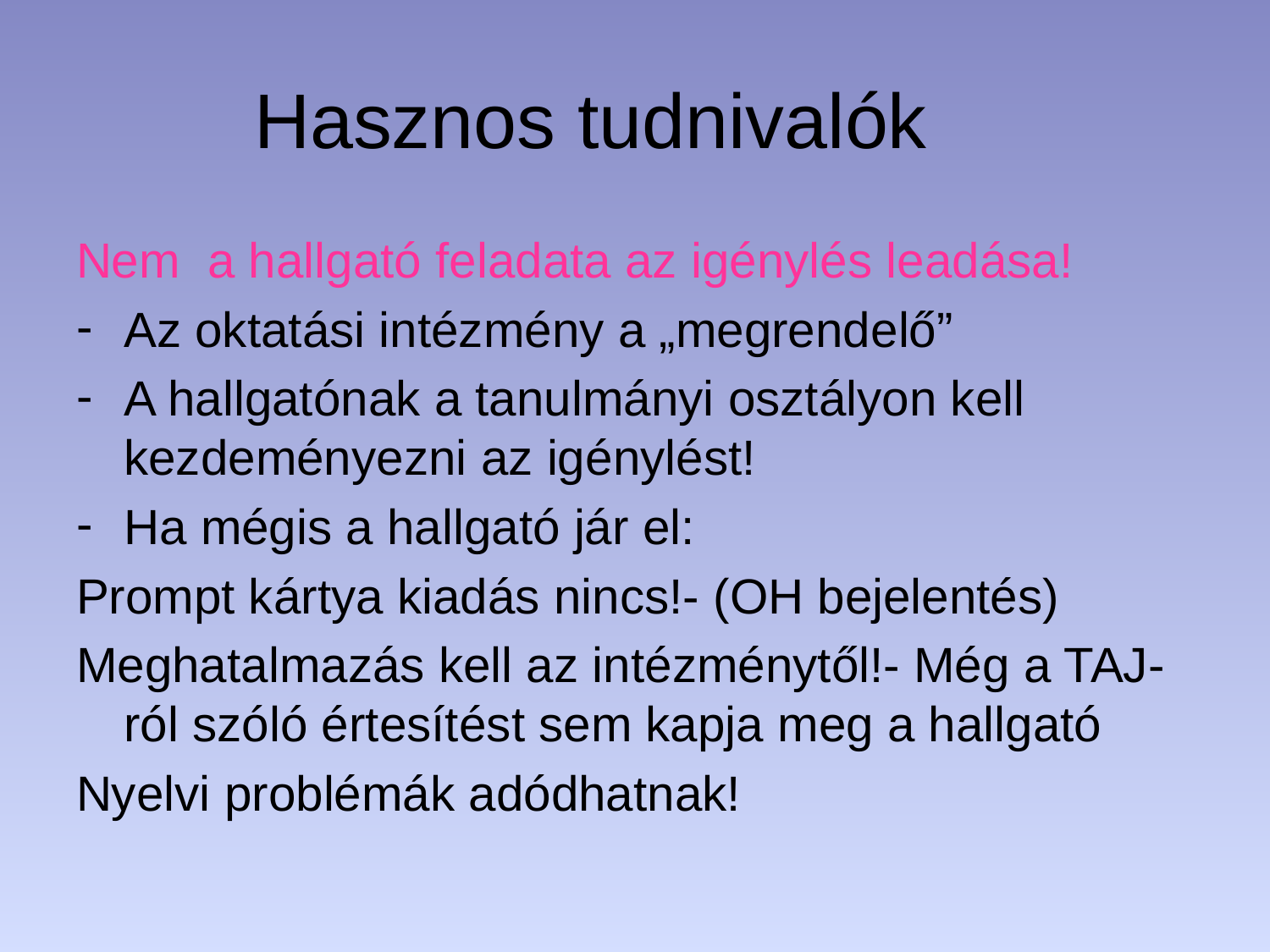

# Hasznos tudnivalók
Nem  a hallgató feladata az igénylés leadása!
Az oktatási intézmény a „megrendelő”
A hallgatónak a tanulmányi osztályon kell kezdeményezni az igénylést!
Ha mégis a hallgató jár el:
Prompt kártya kiadás nincs!- (OH bejelentés)
Meghatalmazás kell az intézménytől!- Még a TAJ-ról szóló értesítést sem kapja meg a hallgató
Nyelvi problémák adódhatnak!